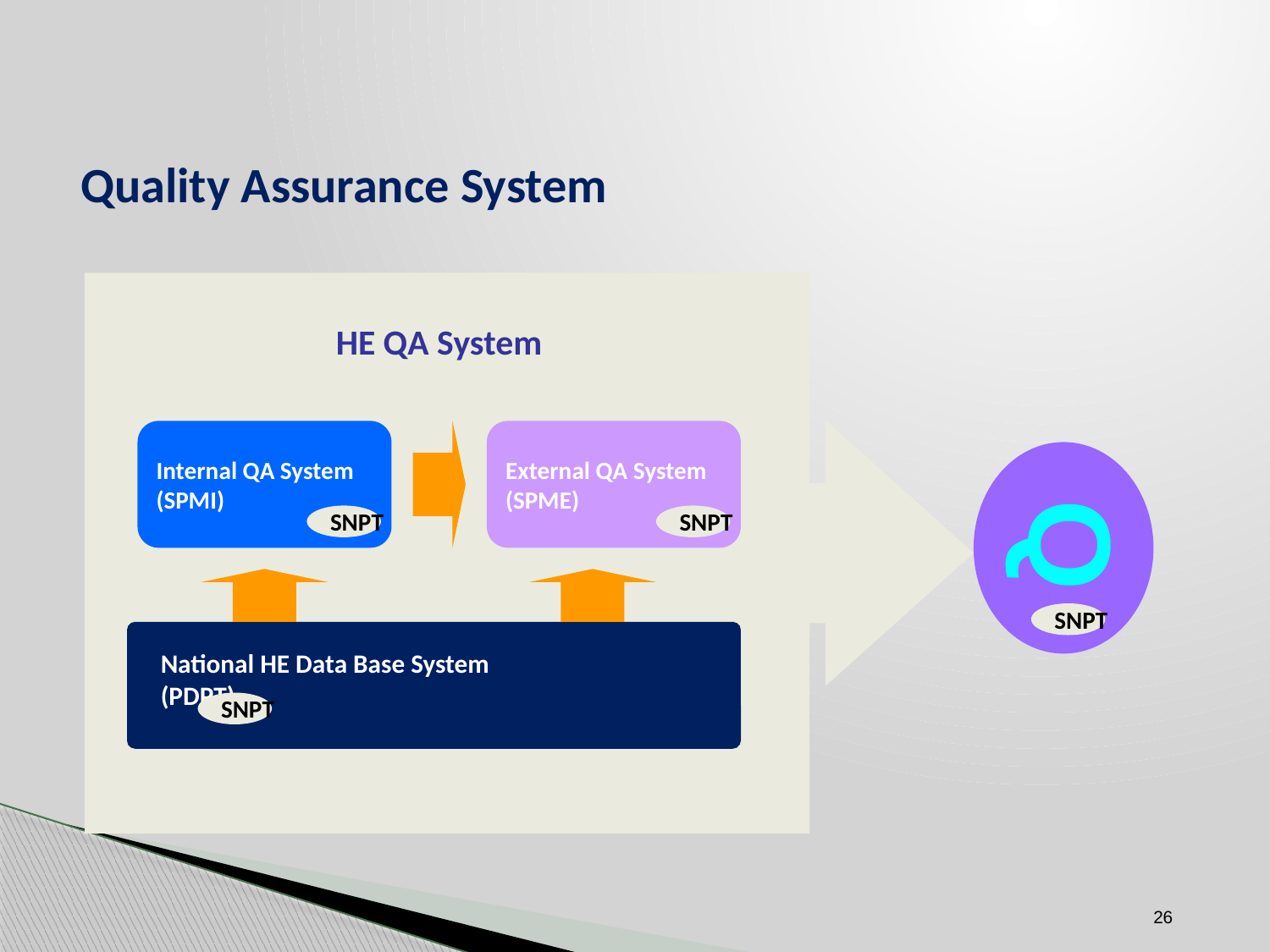

Quality Assurance System

HE QA System
Internal QA System
(SPMI)
External QA System
(SPME)

Q
SNPT
SNPT

SNPT

National HE Data Base System
(PDPT)
SNPT
26